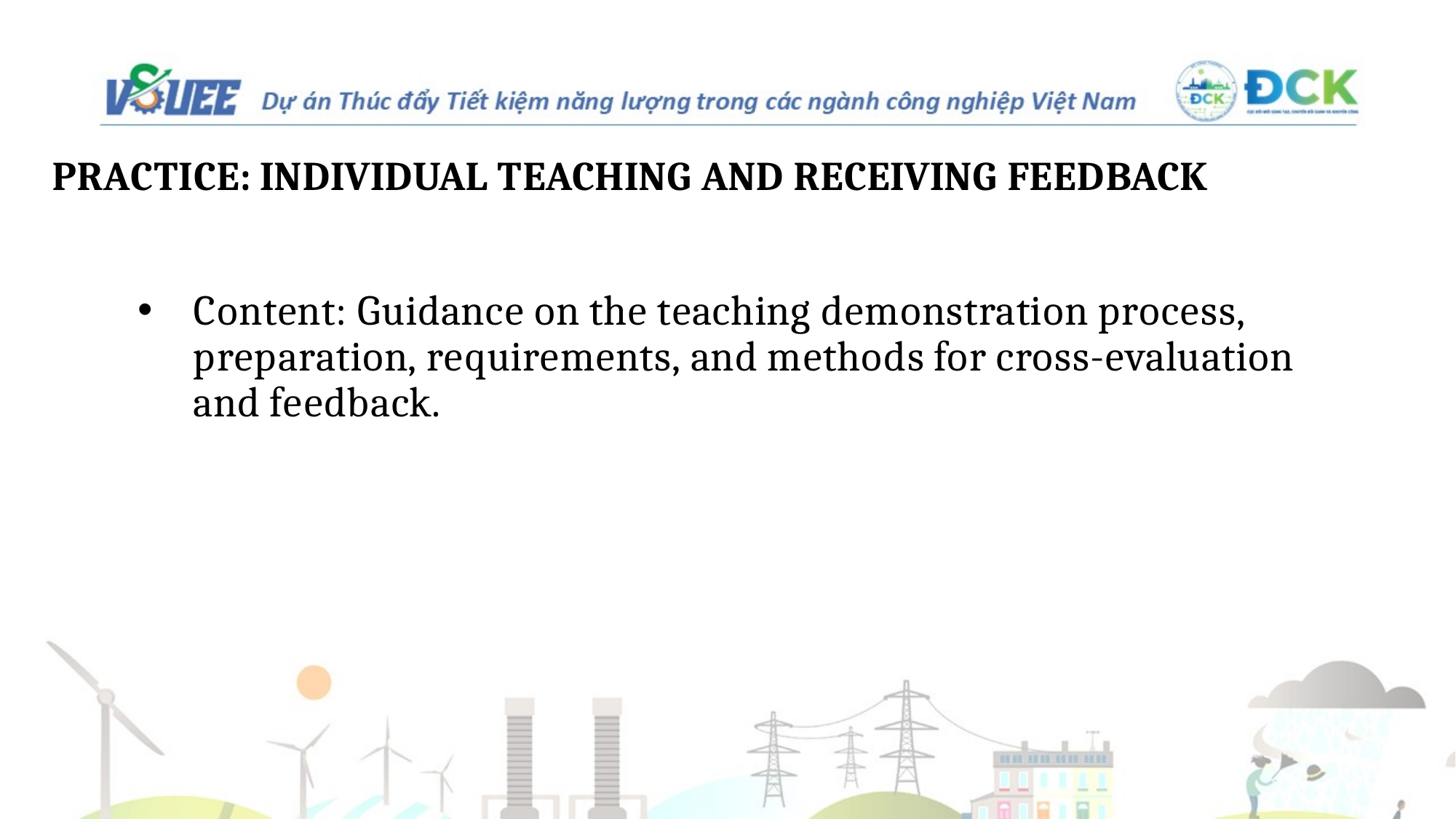

# PRACTICE: INDIVIDUAL TEACHING AND RECEIVING FEEDBACK
Content: Guidance on the teaching demonstration process, preparation, requirements, and methods for cross-evaluation and feedback.